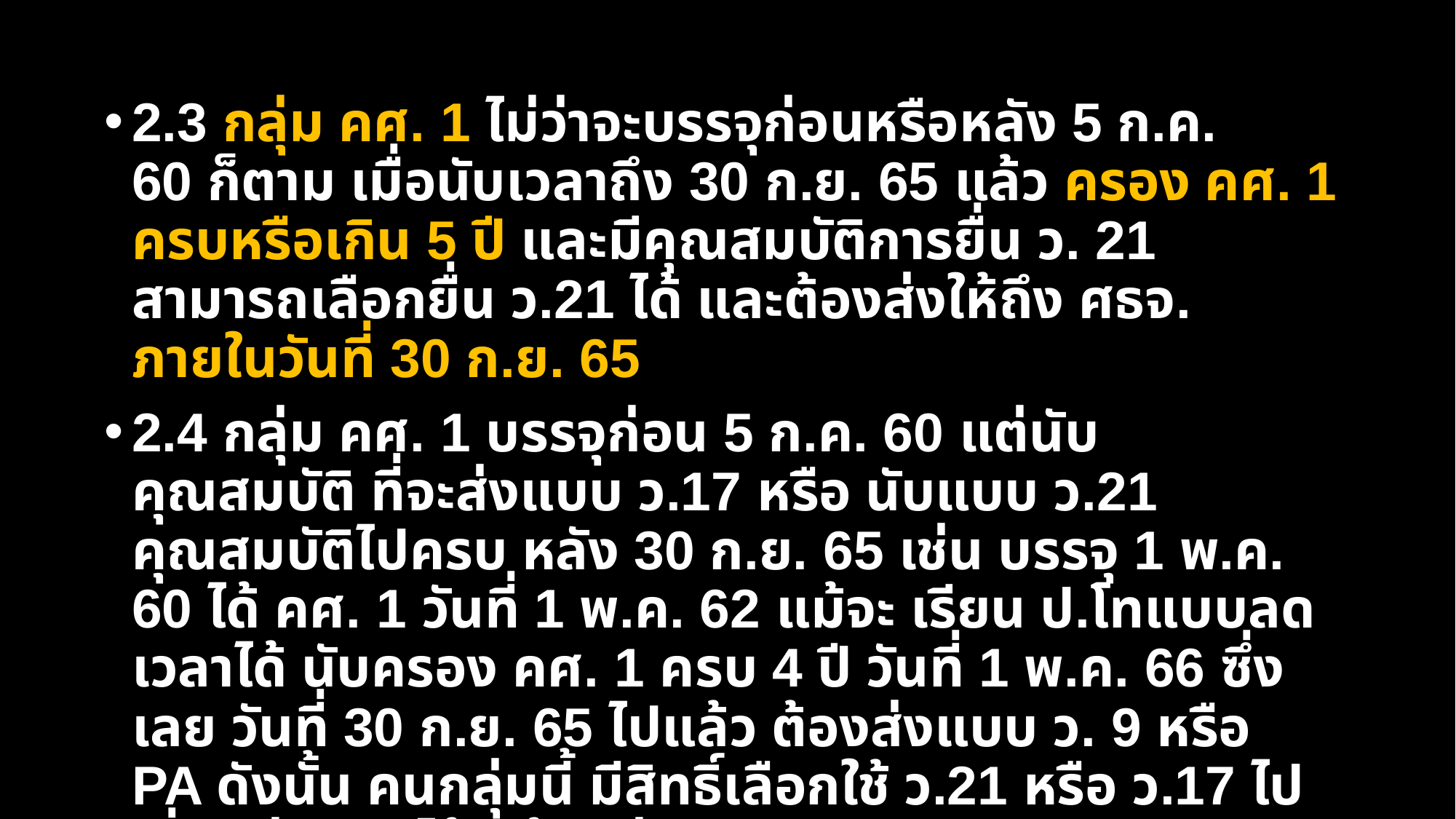

2.3 กลุ่ม คศ. 1 ไม่ว่าจะบรรจุก่อนหรือหลัง 5 ก.ค. 60 ก็ตาม เมื่อนับเวลาถึง 30 ก.ย. 65 แล้ว ครอง คศ. 1 ครบหรือเกิน 5 ปี และมีคุณสมบัติการยื่น ว. 21 สามารถเลือกยื่น ว.21 ได้ และต้องส่งให้ถึง ศธจ. ภายในวันที่ 30 ก.ย. 65
2.4 กลุ่ม คศ. 1 บรรจุก่อน 5 ก.ค. 60 แต่นับคุณสมบัติ ที่จะส่งแบบ ว.17 หรือ นับแบบ ว.21 คุณสมบัติไปครบ หลัง 30 ก.ย. 65 เช่น บรรจุ 1 พ.ค. 60 ได้ คศ. 1 วันที่ 1 พ.ค. 62 แม้จะ เรียน ป.โทแบบลดเวลาได้ นับครอง คศ. 1 ครบ 4 ปี วันที่ 1 พ.ค. 66 ซึ่งเลย วันที่ 30 ก.ย. 65 ไปแล้ว ต้องส่งแบบ ว. 9 หรือ
PA ดังนั้น คนกลุ่มนี้ มีสิทธิ์เลือกใช้ ว.21 หรือ ว.17 ไปเชื่อมต่อ PA ได้ แล้วแต่ประสงค์